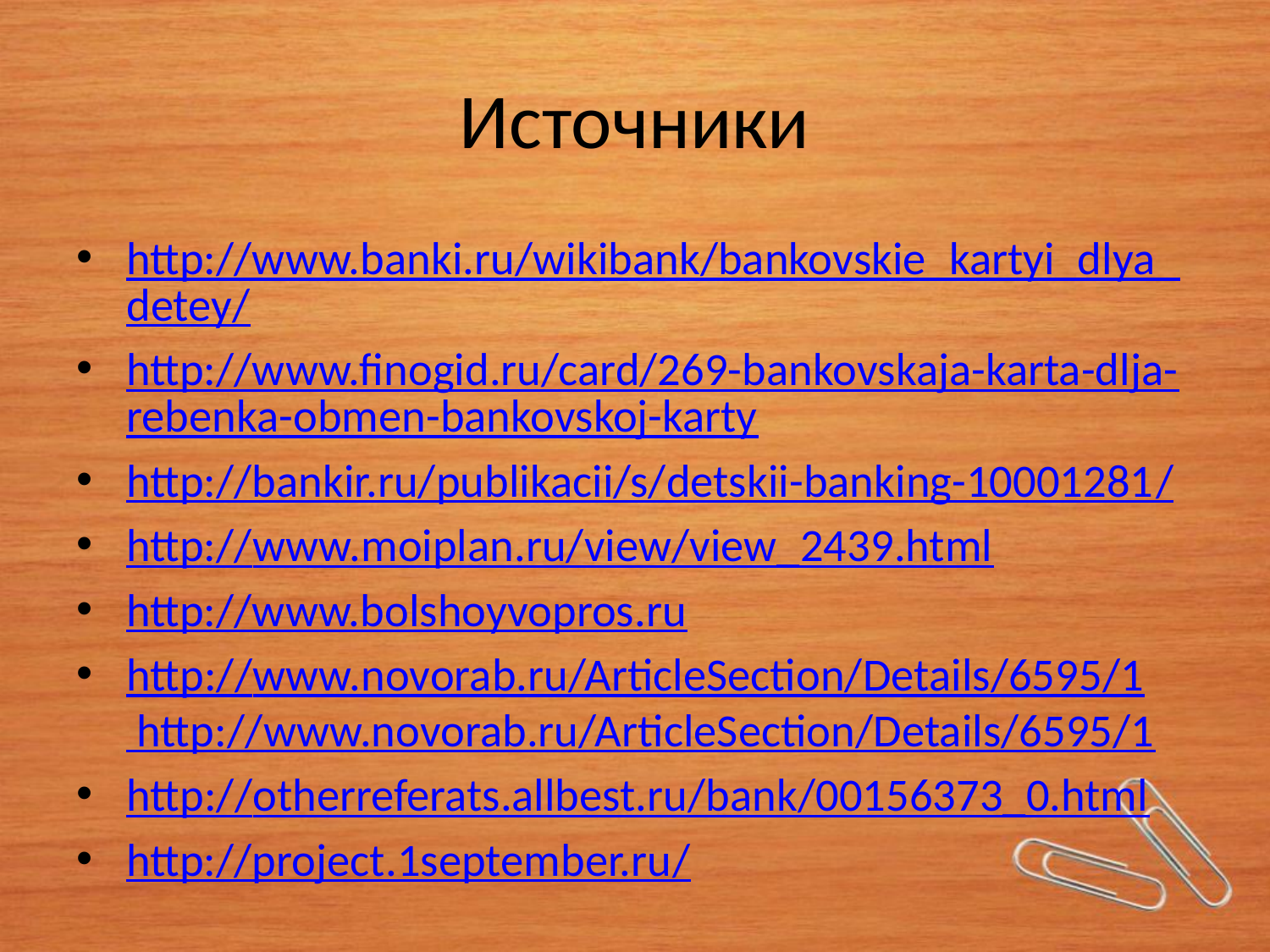

# Источники
http://www.banki.ru/wikibank/bankovskie_kartyi_dlya_detey/
http://www.finogid.ru/card/269-bankovskaja-karta-dlja-rebenka-obmen-bankovskoj-karty
http://bankir.ru/publikacii/s/detskii-banking-10001281/
http://www.moiplan.ru/view/view_2439.html
http://www.bolshoyvopros.ru
http://www.novorab.ru/ArticleSection/Details/6595/1 http://www.novorab.ru/ArticleSection/Details/6595/1
http://otherreferats.allbest.ru/bank/00156373_0.html
http://project.1september.ru/